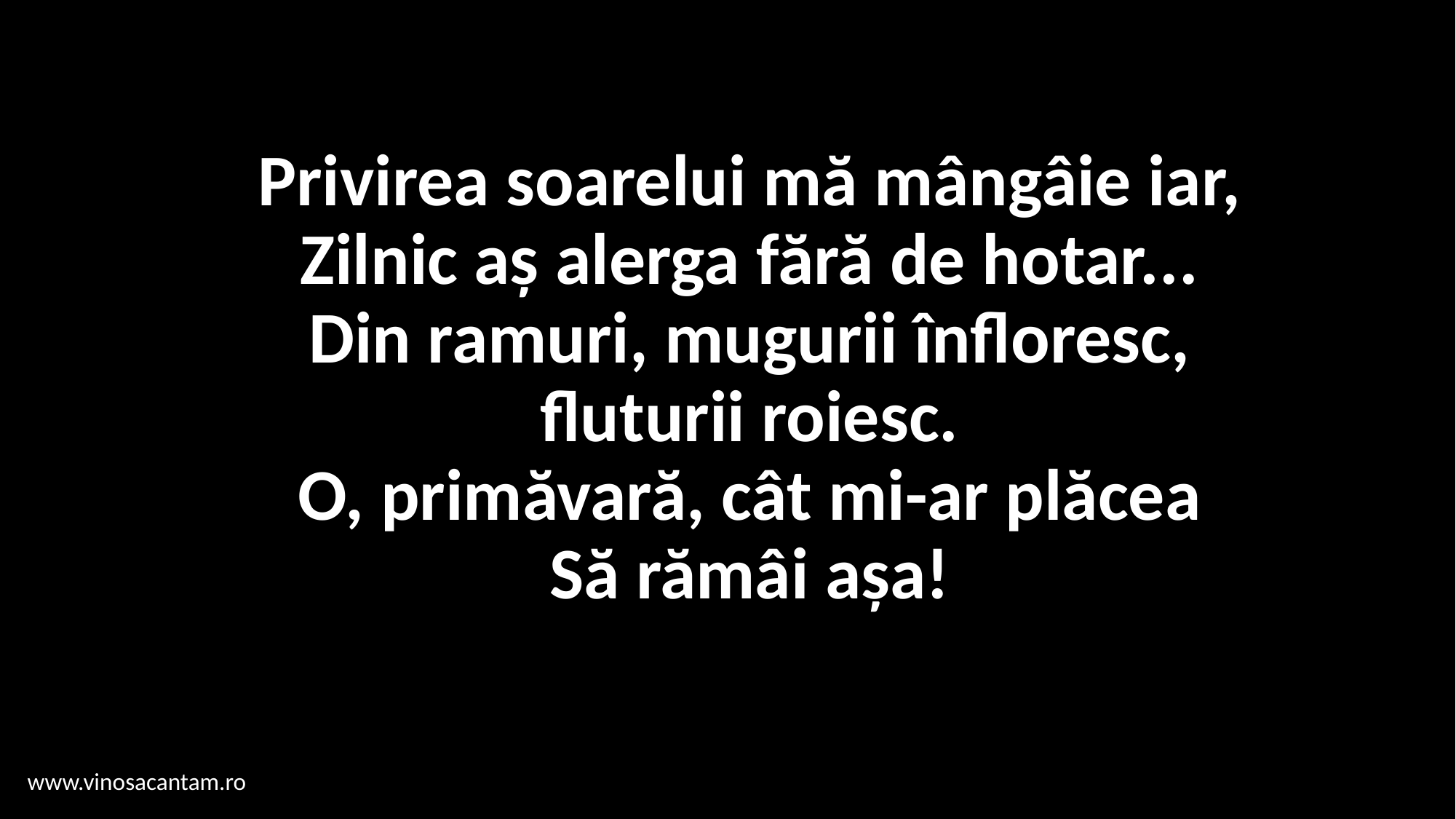

# Privirea soarelui mă mângâie iar, Zilnic aș alerga fără de hotar... Din ramuri, mugurii înfloresc, fluturii roiesc. O, primăvară, cât mi-ar plăcea Să rămâi așa!
www.vinosacantam.ro